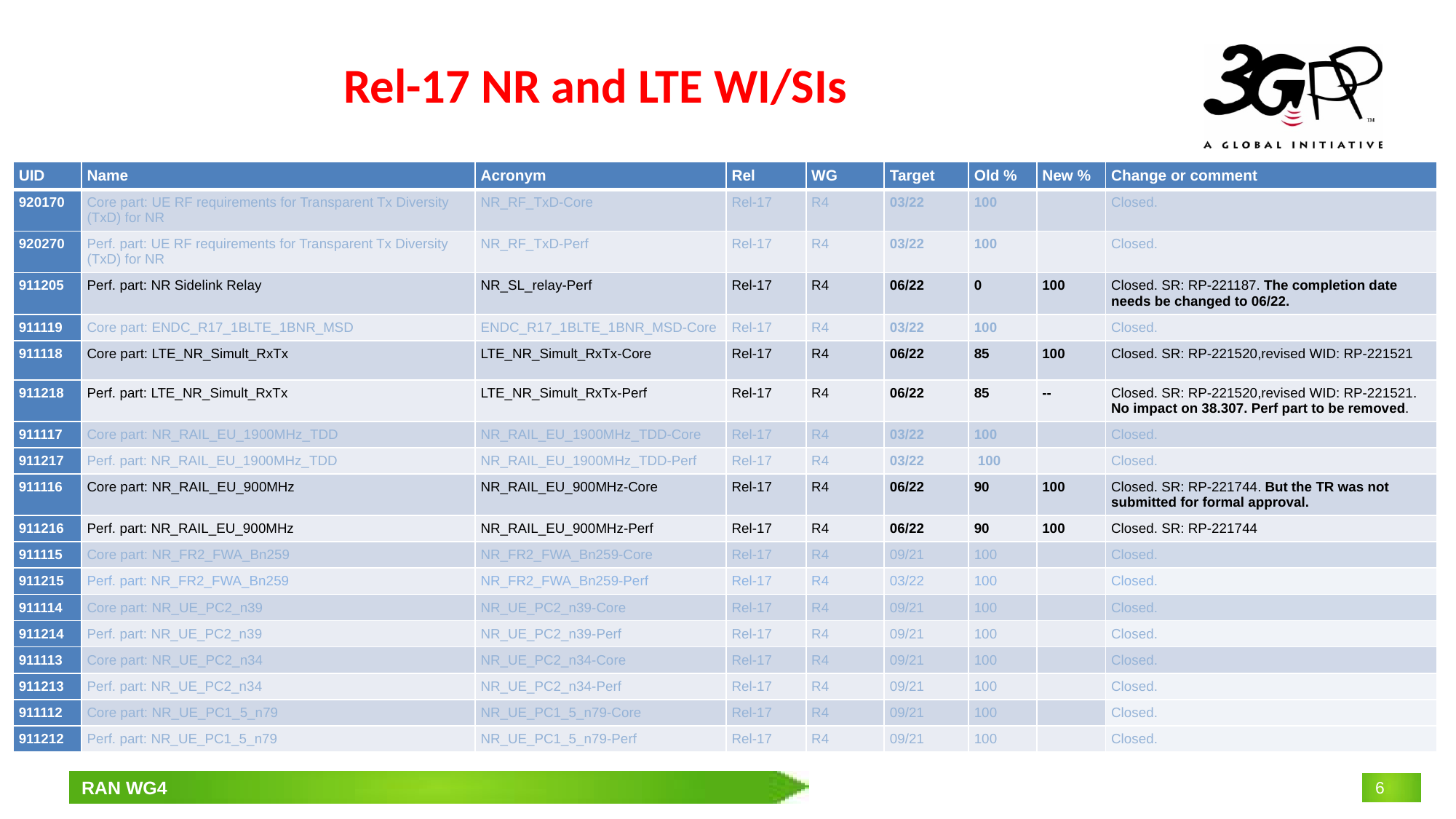

# Rel-17 NR and LTE WI/SIs
| UID | Name | Acronym | Rel | WG | Target | Old % | New % | Change or comment |
| --- | --- | --- | --- | --- | --- | --- | --- | --- |
| 920170 | Core part: UE RF requirements for Transparent Tx Diversity (TxD) for NR | NR\_RF\_TxD-Core | Rel-17 | R4 | 03/22 | 100 |  | Closed. |
| 920270 | Perf. part: UE RF requirements for Transparent Tx Diversity (TxD) for NR | NR\_RF\_TxD-Perf | Rel-17 | R4 | 03/22 | 100 |  | Closed. |
| 911205 | Perf. part: NR Sidelink Relay | NR\_SL\_relay-Perf | Rel-17 | R4 | 06/22 | 0 | 100 | Closed. SR: RP-221187. The completion date needs be changed to 06/22. |
| 911119 | Core part: ENDC\_R17\_1BLTE\_1BNR\_MSD | ENDC\_R17\_1BLTE\_1BNR\_MSD-Core | Rel-17 | R4 | 03/22 | 100 |  | Closed. |
| 911118 | Core part: LTE\_NR\_Simult\_RxTx | LTE\_NR\_Simult\_RxTx-Core | Rel-17 | R4 | 06/22 | 85 | 100 | Closed. SR: RP-221520,revised WID: RP-221521 |
| 911218 | Perf. part: LTE\_NR\_Simult\_RxTx | LTE\_NR\_Simult\_RxTx-Perf | Rel-17 | R4 | 06/22 | 85 | -- | Closed. SR: RP-221520,revised WID: RP-221521. No impact on 38.307. Perf part to be removed. |
| 911117 | Core part: NR\_RAIL\_EU\_1900MHz\_TDD | NR\_RAIL\_EU\_1900MHz\_TDD-Core | Rel-17 | R4 | 03/22 | 100 |  | Closed. |
| 911217 | Perf. part: NR\_RAIL\_EU\_1900MHz\_TDD | NR\_RAIL\_EU\_1900MHz\_TDD-Perf | Rel-17 | R4 | 03/22 | 100 |  | Closed. |
| 911116 | Core part: NR\_RAIL\_EU\_900MHz | NR\_RAIL\_EU\_900MHz-Core | Rel-17 | R4 | 06/22 | 90 | 100 | Closed. SR: RP-221744. But the TR was not submitted for formal approval. |
| 911216 | Perf. part: NR\_RAIL\_EU\_900MHz | NR\_RAIL\_EU\_900MHz-Perf | Rel-17 | R4 | 06/22 | 90 | 100 | Closed. SR: RP-221744 |
| 911115 | Core part: NR\_FR2\_FWA\_Bn259 | NR\_FR2\_FWA\_Bn259-Core | Rel-17 | R4 | 09/21 | 100 |  | Closed. |
| 911215 | Perf. part: NR\_FR2\_FWA\_Bn259 | NR\_FR2\_FWA\_Bn259-Perf | Rel-17 | R4 | 03/22 | 100 |  | Closed. |
| 911114 | Core part: NR\_UE\_PC2\_n39 | NR\_UE\_PC2\_n39-Core | Rel-17 | R4 | 09/21 | 100 |  | Closed. |
| 911214 | Perf. part: NR\_UE\_PC2\_n39 | NR\_UE\_PC2\_n39-Perf | Rel-17 | R4 | 09/21 | 100 |  | Closed. |
| 911113 | Core part: NR\_UE\_PC2\_n34 | NR\_UE\_PC2\_n34-Core | Rel-17 | R4 | 09/21 | 100 |  | Closed. |
| 911213 | Perf. part: NR\_UE\_PC2\_n34 | NR\_UE\_PC2\_n34-Perf | Rel-17 | R4 | 09/21 | 100 |  | Closed. |
| 911112 | Core part: NR\_UE\_PC1\_5\_n79 | NR\_UE\_PC1\_5\_n79-Core | Rel-17 | R4 | 09/21 | 100 |  | Closed. |
| 911212 | Perf. part: NR\_UE\_PC1\_5\_n79 | NR\_UE\_PC1\_5\_n79-Perf | Rel-17 | R4 | 09/21 | 100 |  | Closed. |